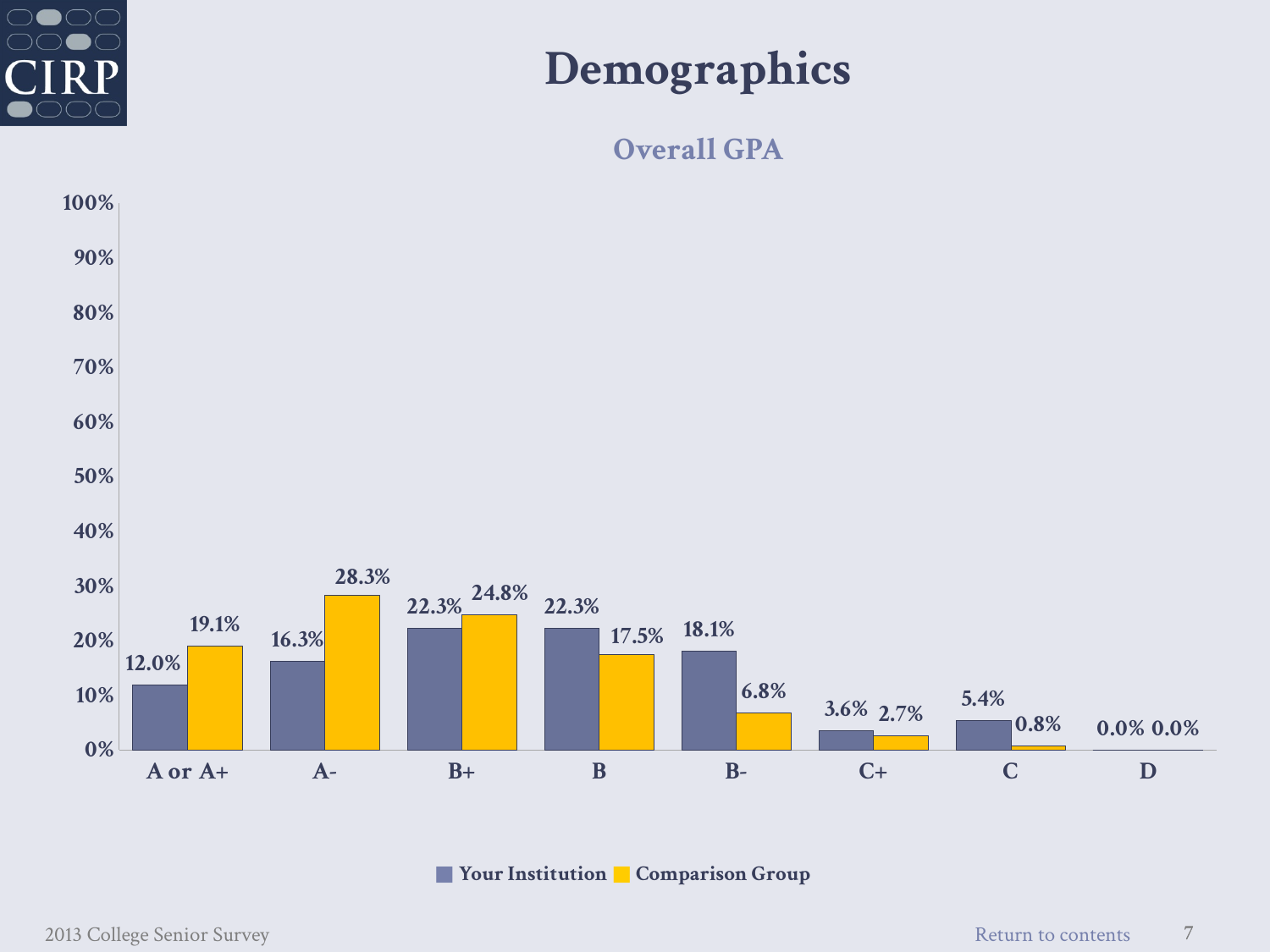

Demographics
Overall GPA

### Chart

| Category | comparison | your institution |
|---|---|---|
| A or A+ | 0.12 | 0.191 |
| A- | 0.163 | 0.283 |
| B+ | 0.223 | 0.248 |
| B | 0.223 | 0.175 |
| B- | 0.181 | 0.068 |
| C+ | 0.036 | 0.027 |
| C | 0.054 | 0.008 |
| D | 0.0 | 0.0 |
■ Your Institution ■ Comparison Group
2013 College Senior Survey
7
7